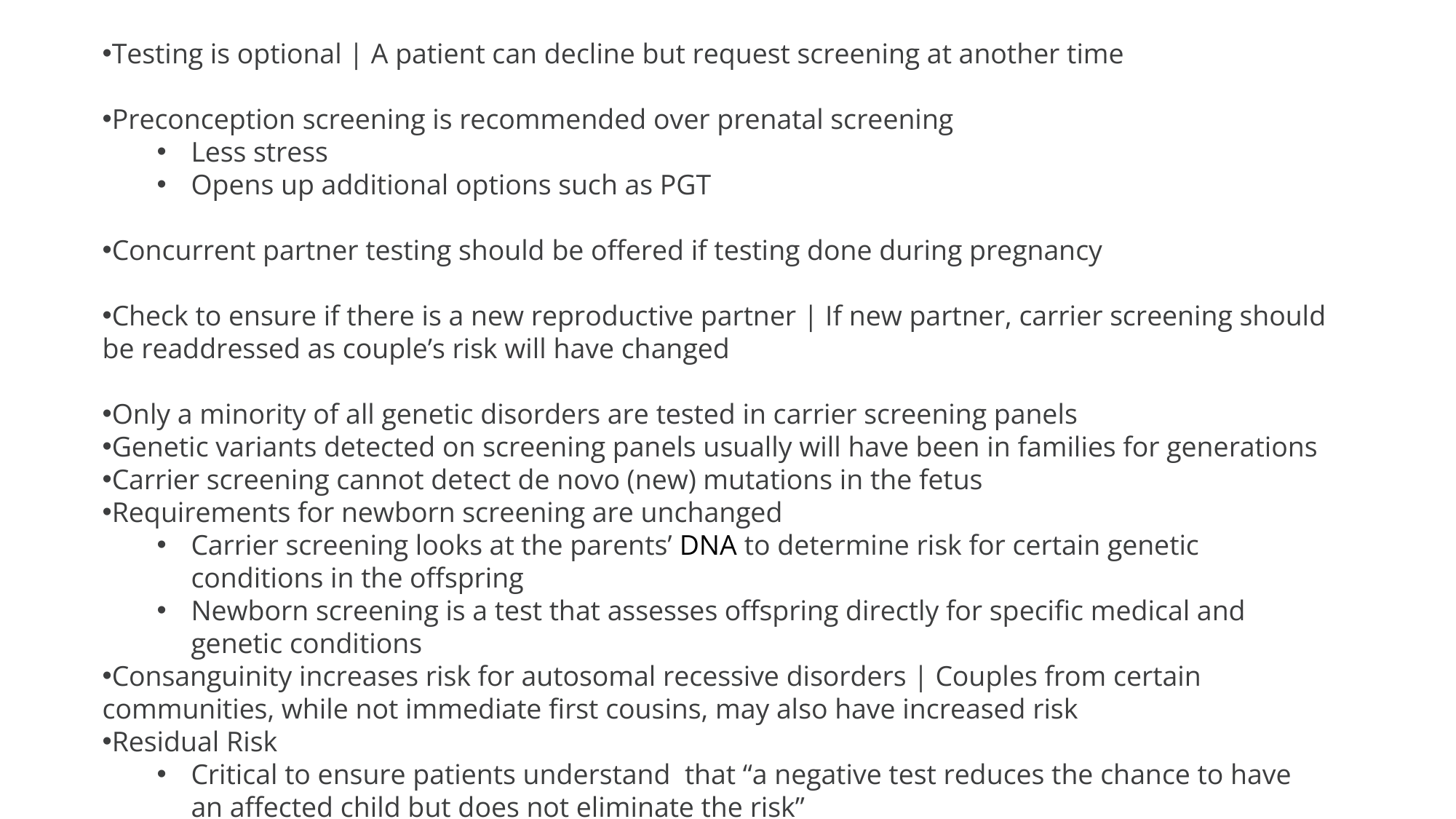

Testing is optional | A patient can decline but request screening at another time

Preconception screening is recommended over prenatal screening
Less stress
Opens up additional options such as PGT

Concurrent partner testing should be offered if testing done during pregnancy

Check to ensure if there is a new reproductive partner | If new partner, carrier screening should be readdressed as couple’s risk will have changed

Only a minority of all genetic disorders are tested in carrier screening panels
Genetic variants detected on screening panels usually will have been in families for generations
Carrier screening cannot detect de novo (new) mutations in the fetus
Requirements for newborn screening are unchanged
Carrier screening looks at the parents’ DNA to determine risk for certain genetic conditions in the offspring
Newborn screening is a test that assesses offspring directly for specific medical and genetic conditions
Consanguinity increases risk for autosomal recessive disorders | Couples from certain communities, while not immediate first cousins, may also have increased risk
Residual Risk
Critical to ensure patients understand  that “a negative test reduces the chance to have an affected child but does not eliminate the risk”